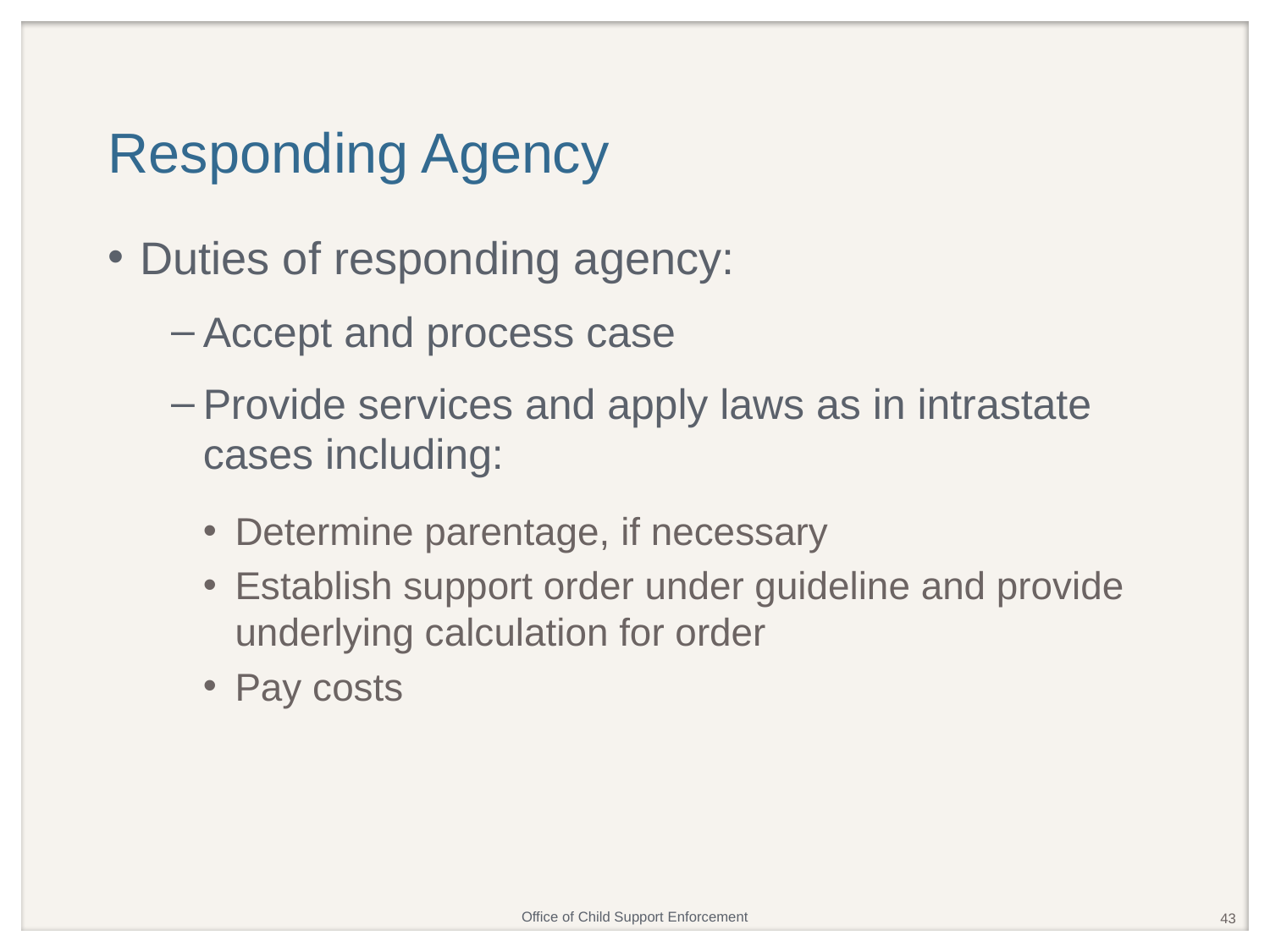

# Responding Agency
Duties of responding agency:
Accept and process case
Provide services and apply laws as in intrastate cases including:
Determine parentage, if necessary
Establish support order under guideline and provide underlying calculation for order
Pay costs

43